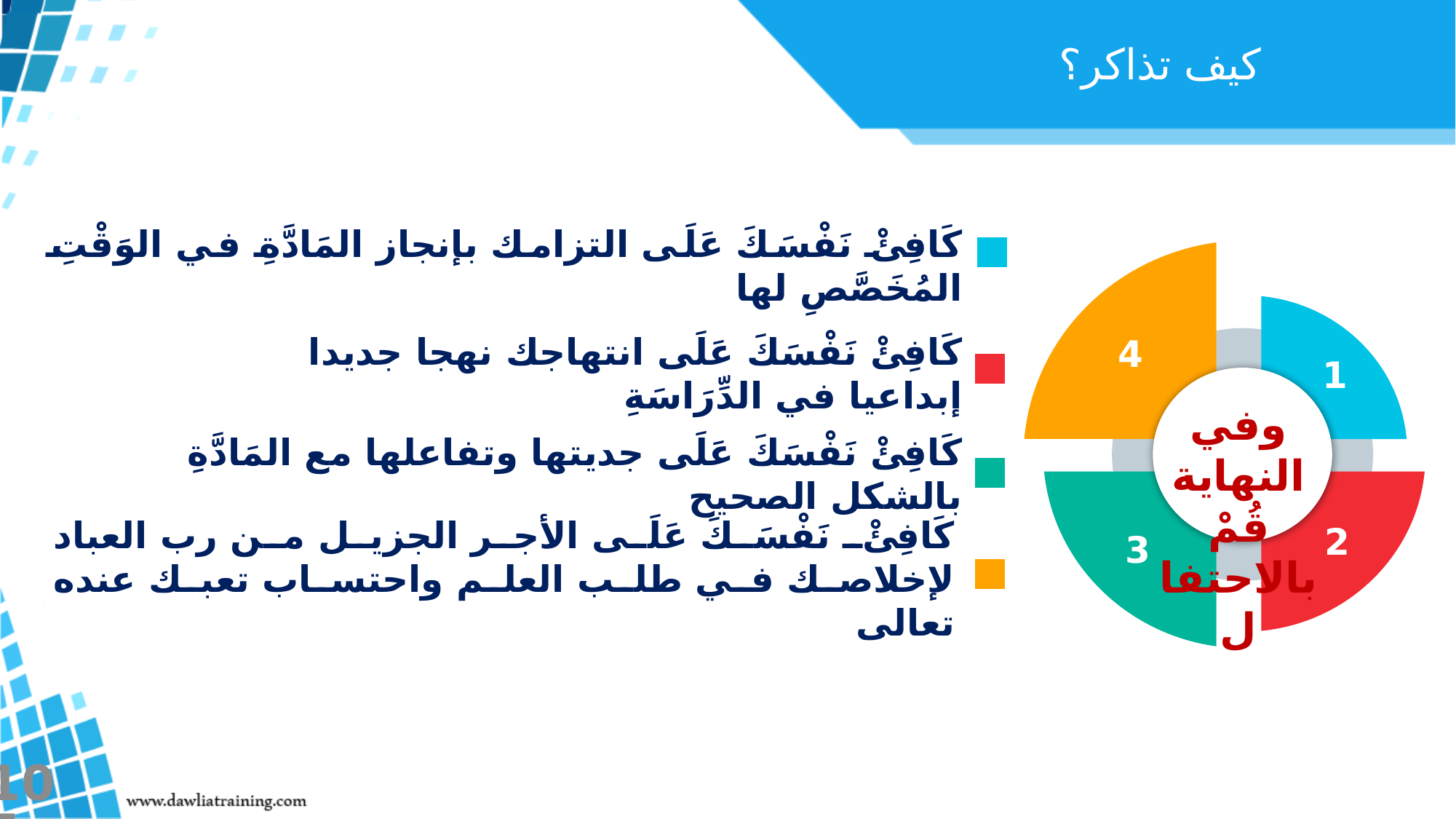

كيف تذاكر؟

كَافِئْ نَفْسَكَ عَلَى التزامك بإنجاز المَادَّةِ في الوَقْتِ المُخَصَّصِ لها

4

1
كَافِئْ نَفْسَكَ عَلَى انتهاجك نهجا جديدا إبداعيا في الدِّرَاسَةِ

وفي النهاية قُمْ بالاحتفال
كَافِئْ نَفْسَكَ عَلَى جديتها وتفاعلها مع المَادَّةِ بالشكل الصحيح

3

2
كَافِئْ نَفْسَكَ عَلَى الأجر الجزيل من رب العباد لإخلاصك في طلب العلم واحتساب تعبك عنده تعالى

105